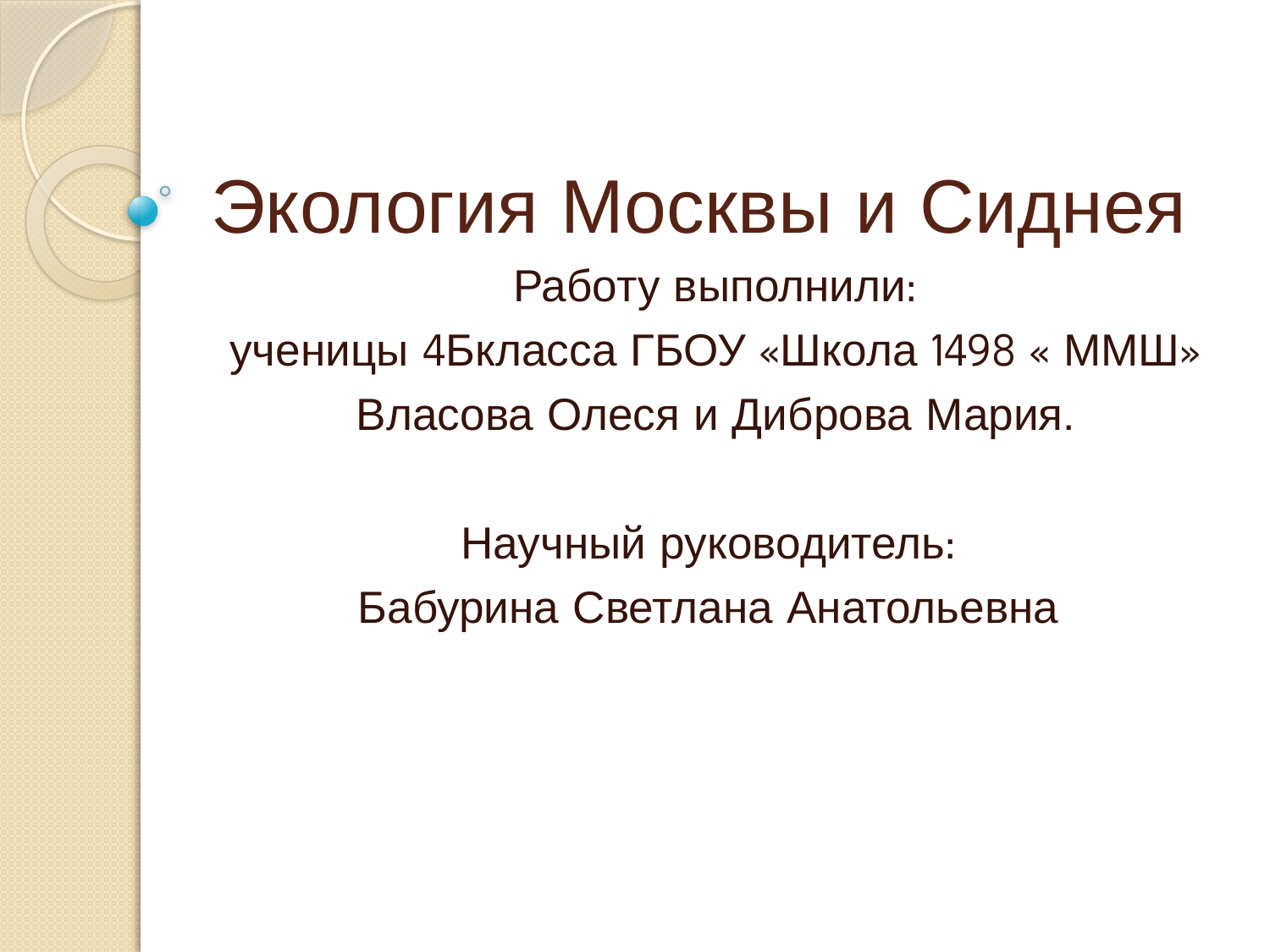

# Экология Москвы и Сиднея
Работу выполнили:
 ученицы 4Бкласса ГБОУ «Школа 1498 « ММШ»
Власова Олеся и Диброва Мария.

Научный руководитель:
Бабурина Светлана Анатольевна